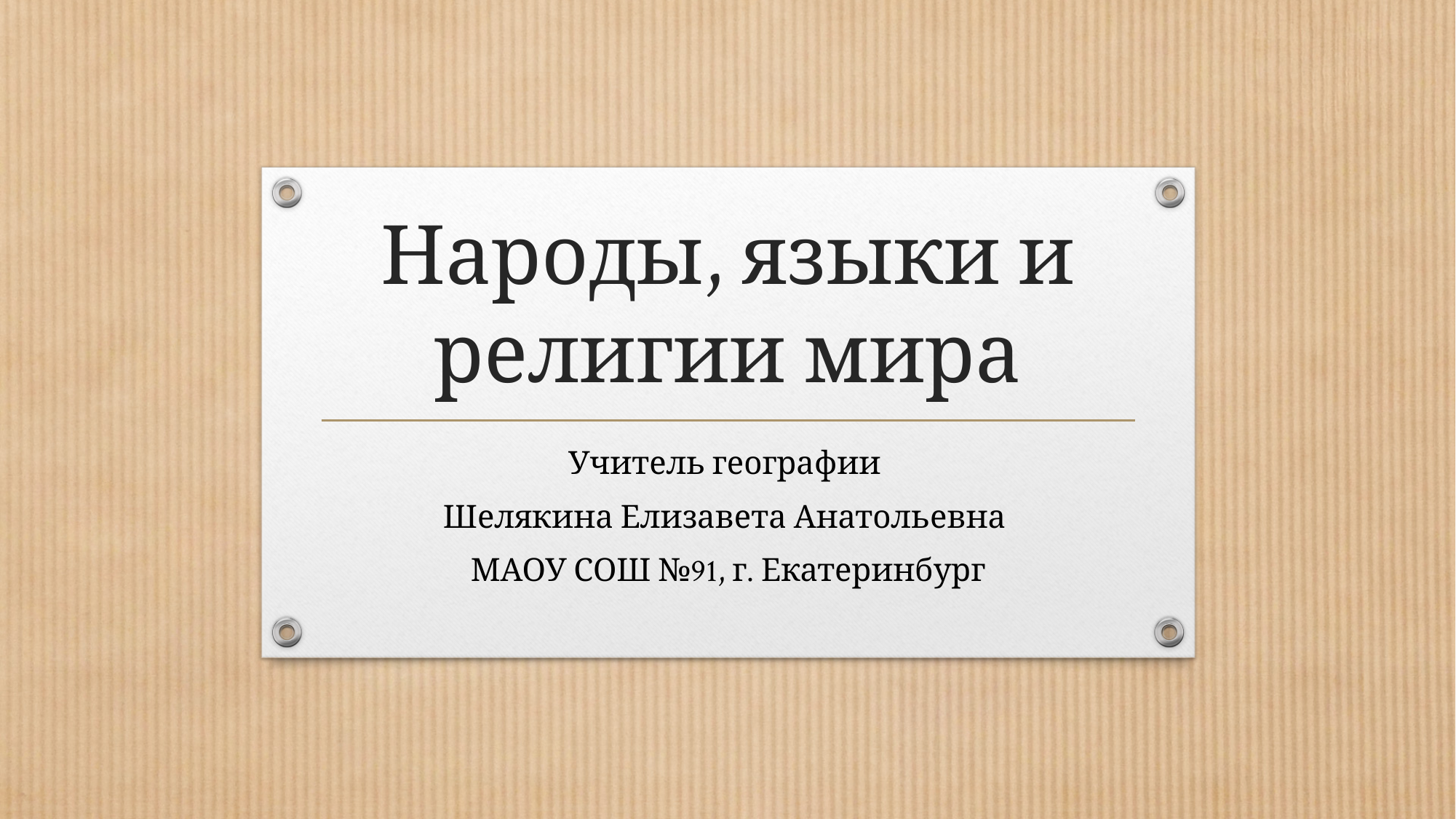

# Народы, языки и религии мира
Учитель географии
Шелякина Елизавета Анатольевна
МАОУ СОШ №91, г. Екатеринбург